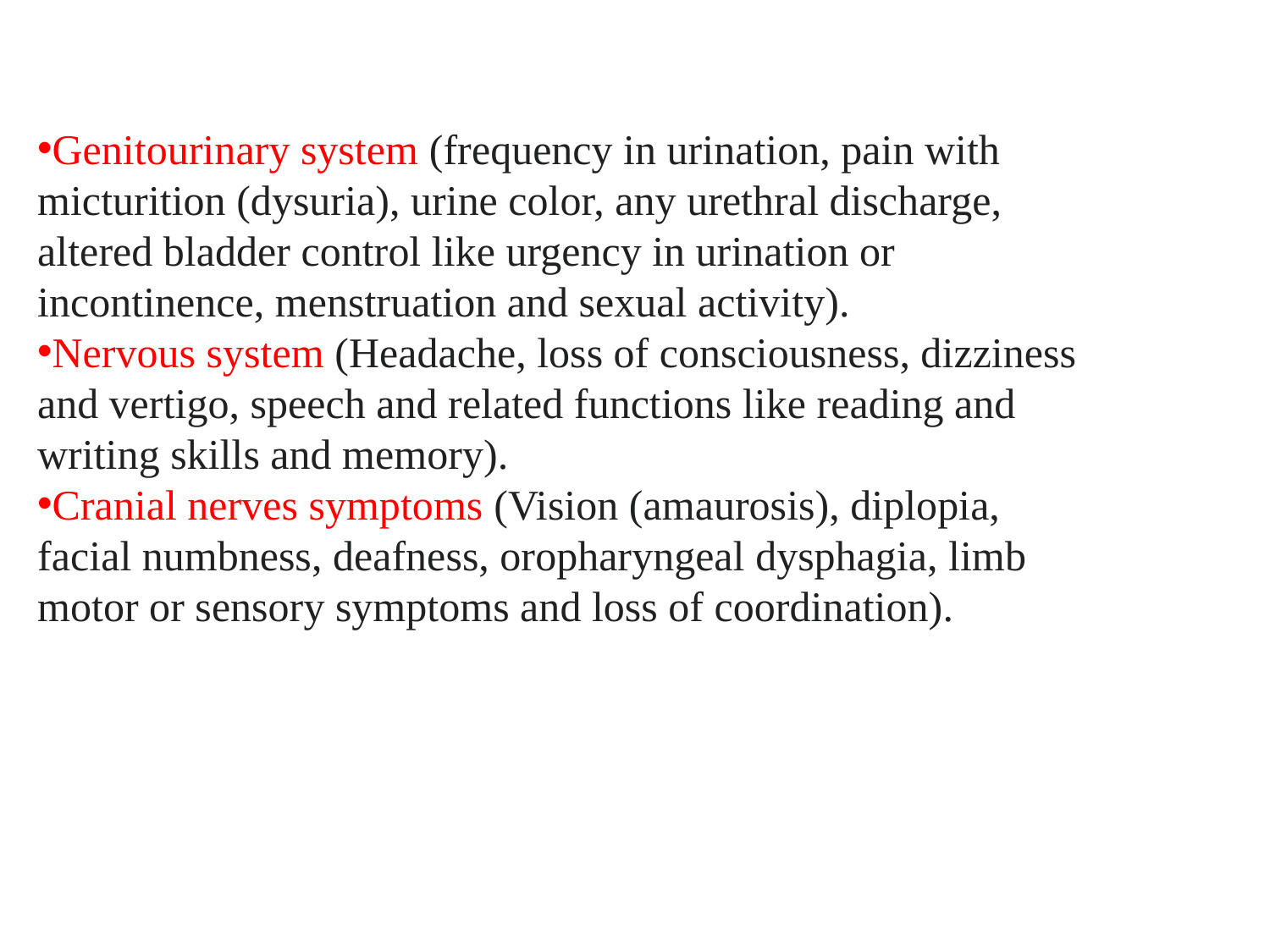

Genitourinary system (frequency in urination, pain with micturition (dysuria), urine color, any urethral discharge, altered bladder control like urgency in urination or incontinence, menstruation and sexual activity).
Nervous system (Headache, loss of consciousness, dizziness and vertigo, speech and related functions like reading and writing skills and memory).
Cranial nerves symptoms (Vision (amaurosis), diplopia, facial numbness, deafness, oropharyngeal dysphagia, limb motor or sensory symptoms and loss of coordination).